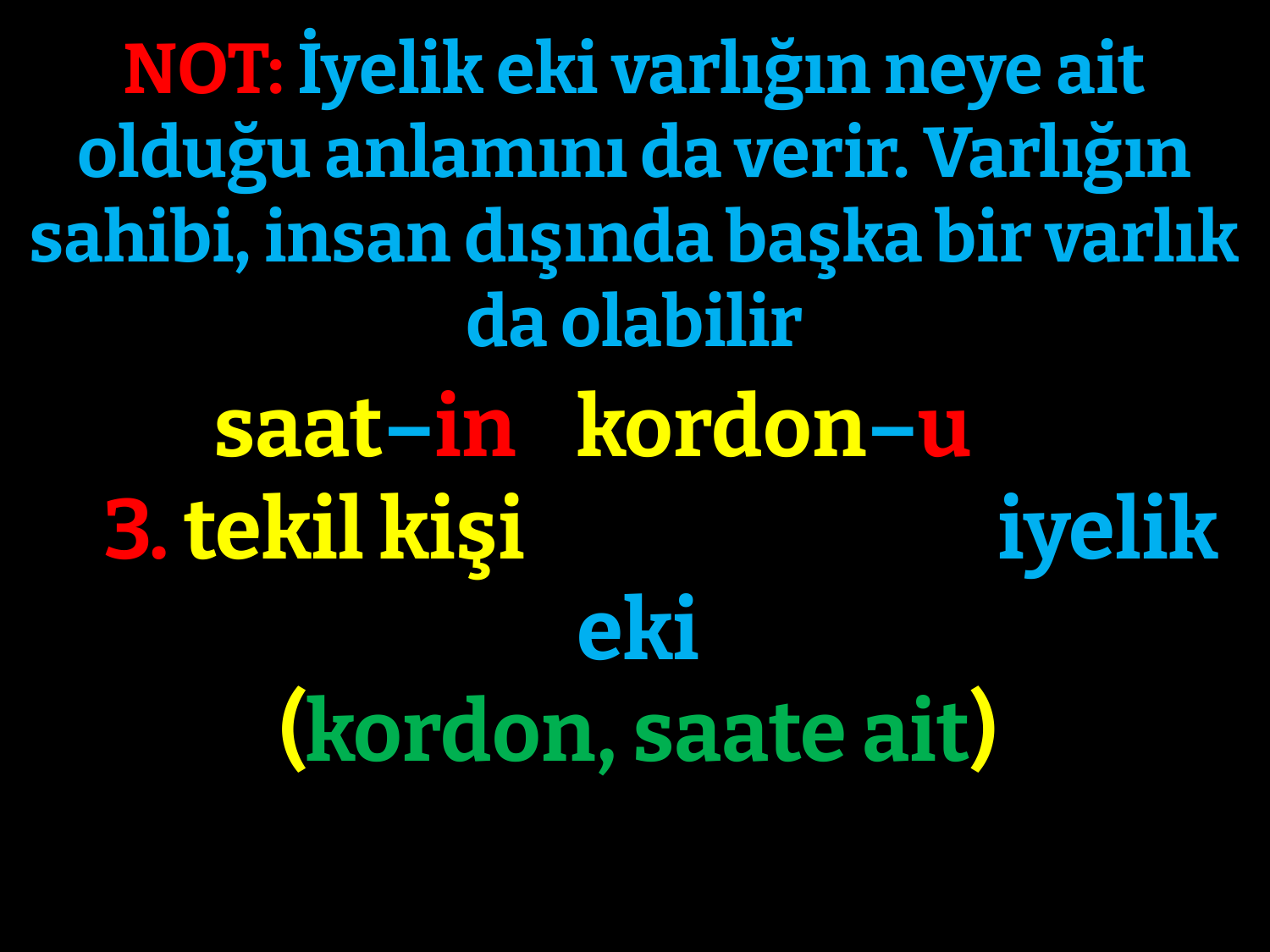

NOT: İyelik eki varlığın neye ait olduğu anlamını da verir. Varlığın sahibi, insan dışında başka bir varlık da olabilir

#
saat–in    kordon–u
   3. tekil kişi                               iyelik eki
(kordon, saate ait)